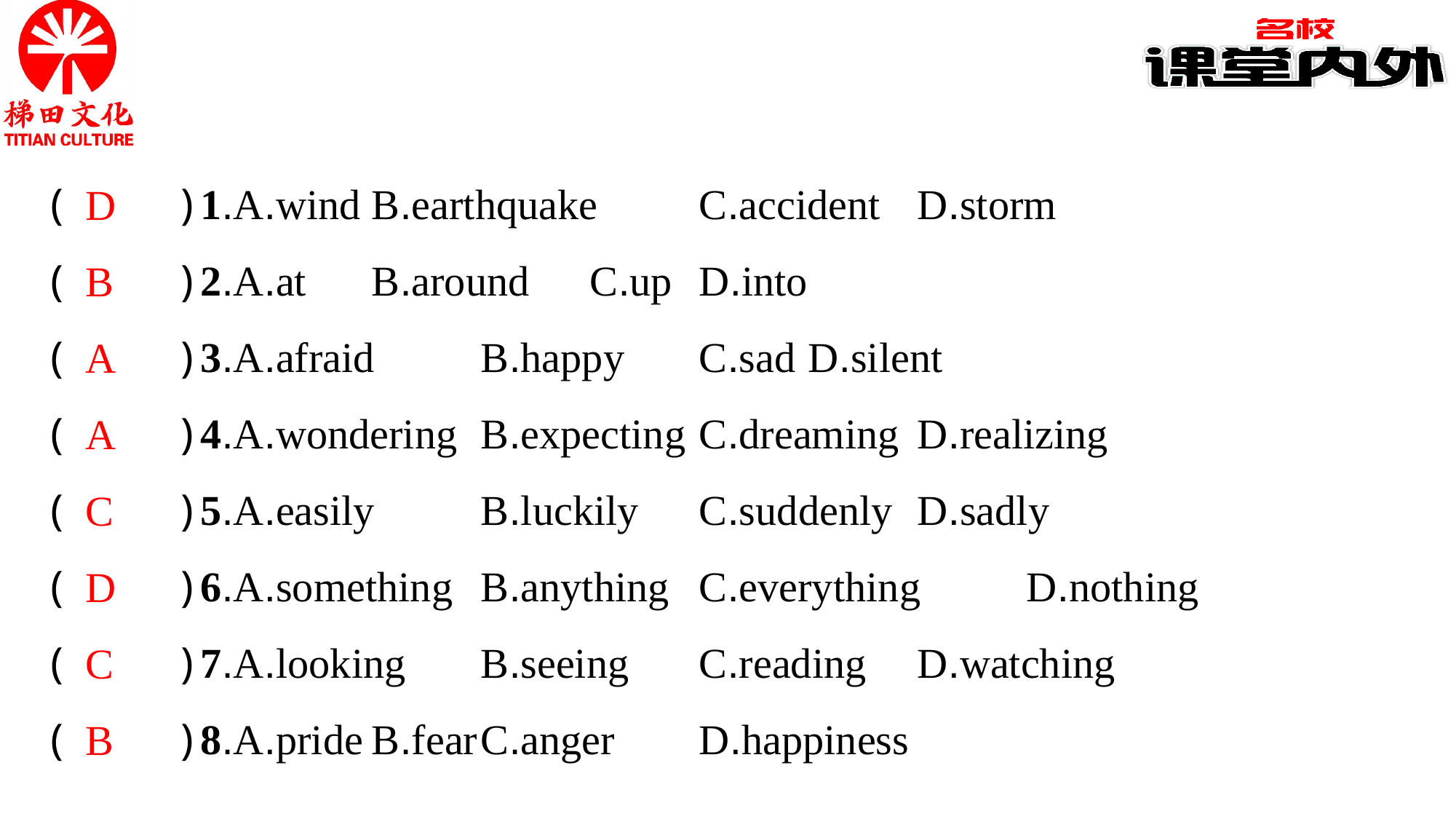

D
B
A
A
C
D
C
B
(　　)1.A.wind	B.earthquake	C.accident	D.storm
(　　)2.A.at	B.around	C.up	D.into
(　　)3.A.afraid	B.happy	C.sad	D.silent
(　　)4.A.wondering	B.expecting	C.dreaming	D.realizing
(　　)5.A.easily	B.luckily	C.suddenly	D.sadly
(　　)6.A.something	B.anything	C.everything	D.nothing
(　　)7.A.looking	B.seeing	C.reading	D.watching
(　　)8.A.pride	B.fear	C.anger	D.happiness